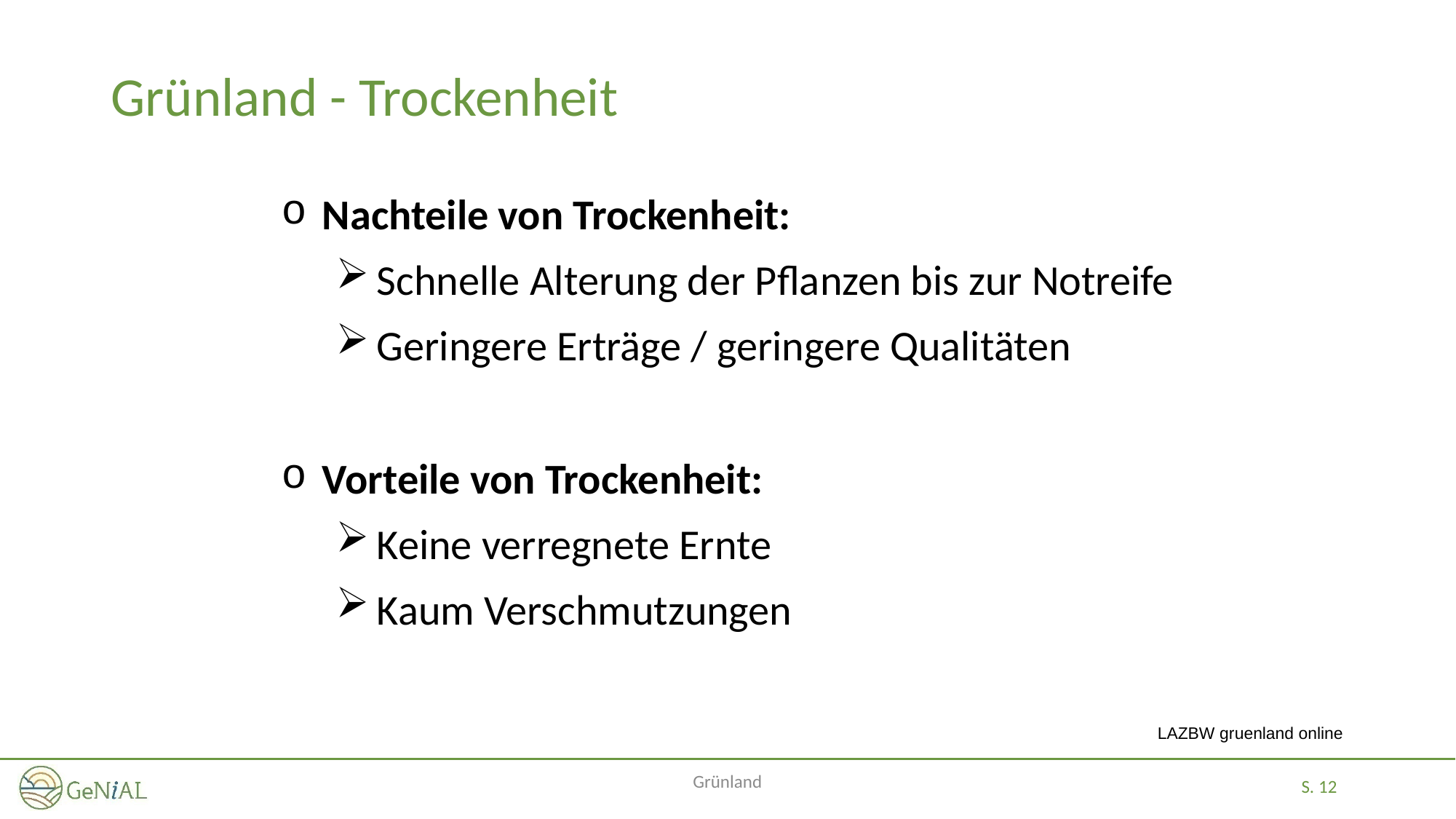

# Grünland - Trockenheit
Nachteile von Trockenheit:
Schnelle Alterung der Pflanzen bis zur Notreife
Geringere Erträge / geringere Qualitäten

Vorteile von Trockenheit:
Keine verregnete Ernte
Kaum Verschmutzungen

LAZBW gruenland online
Grünland